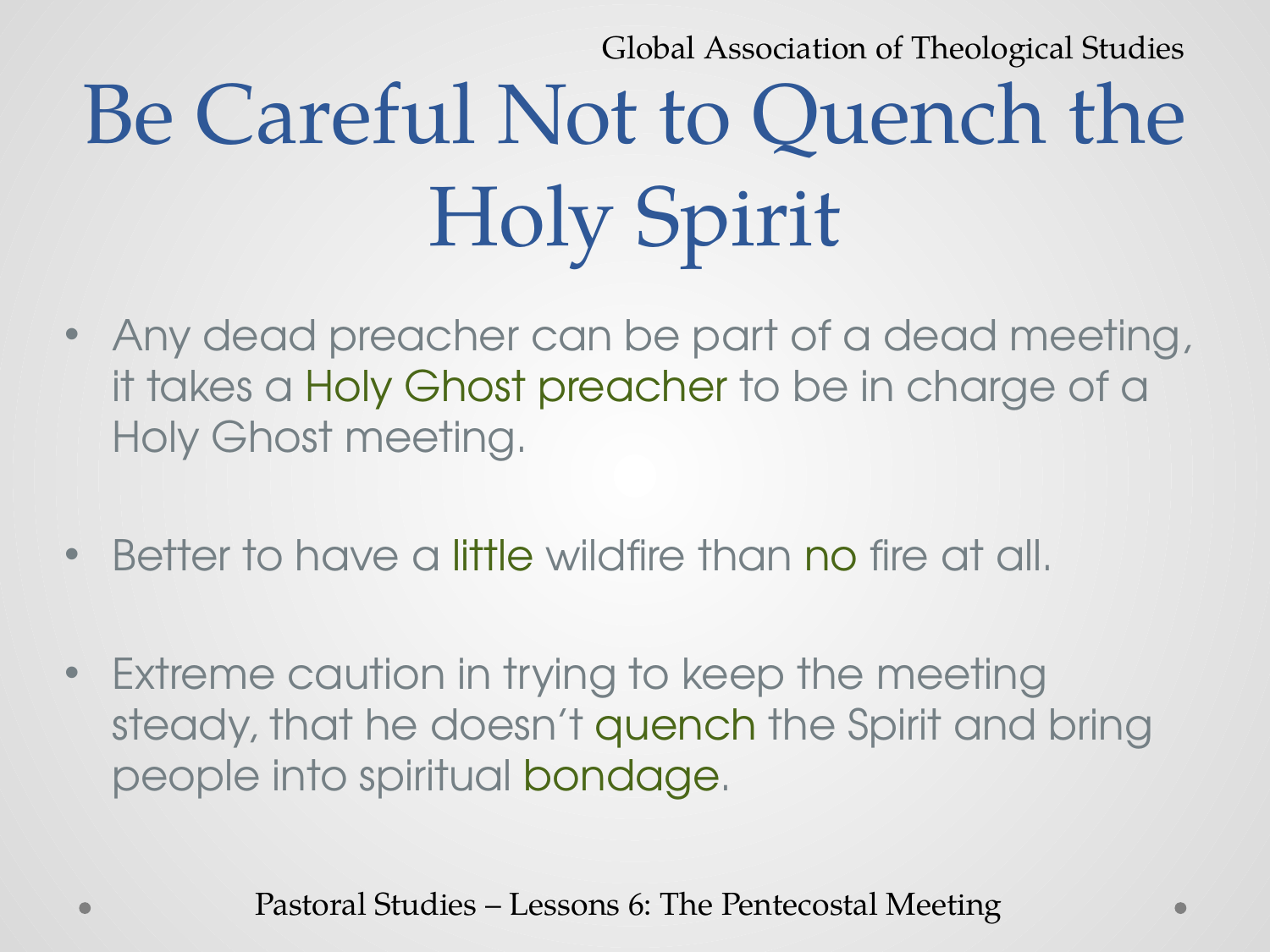

Global Association of Theological Studies
# Be Careful Not to Quench the Holy Spirit
Any dead preacher can be part of a dead meeting, it takes a Holy Ghost preacher to be in charge of a Holy Ghost meeting.

Better to have a little wildfire than no fire at all.

Extreme caution in trying to keep the meeting steady, that he doesn’t quench the Spirit and bring people into spiritual bondage.

Pastoral Studies – Lessons 6: The Pentecostal Meeting